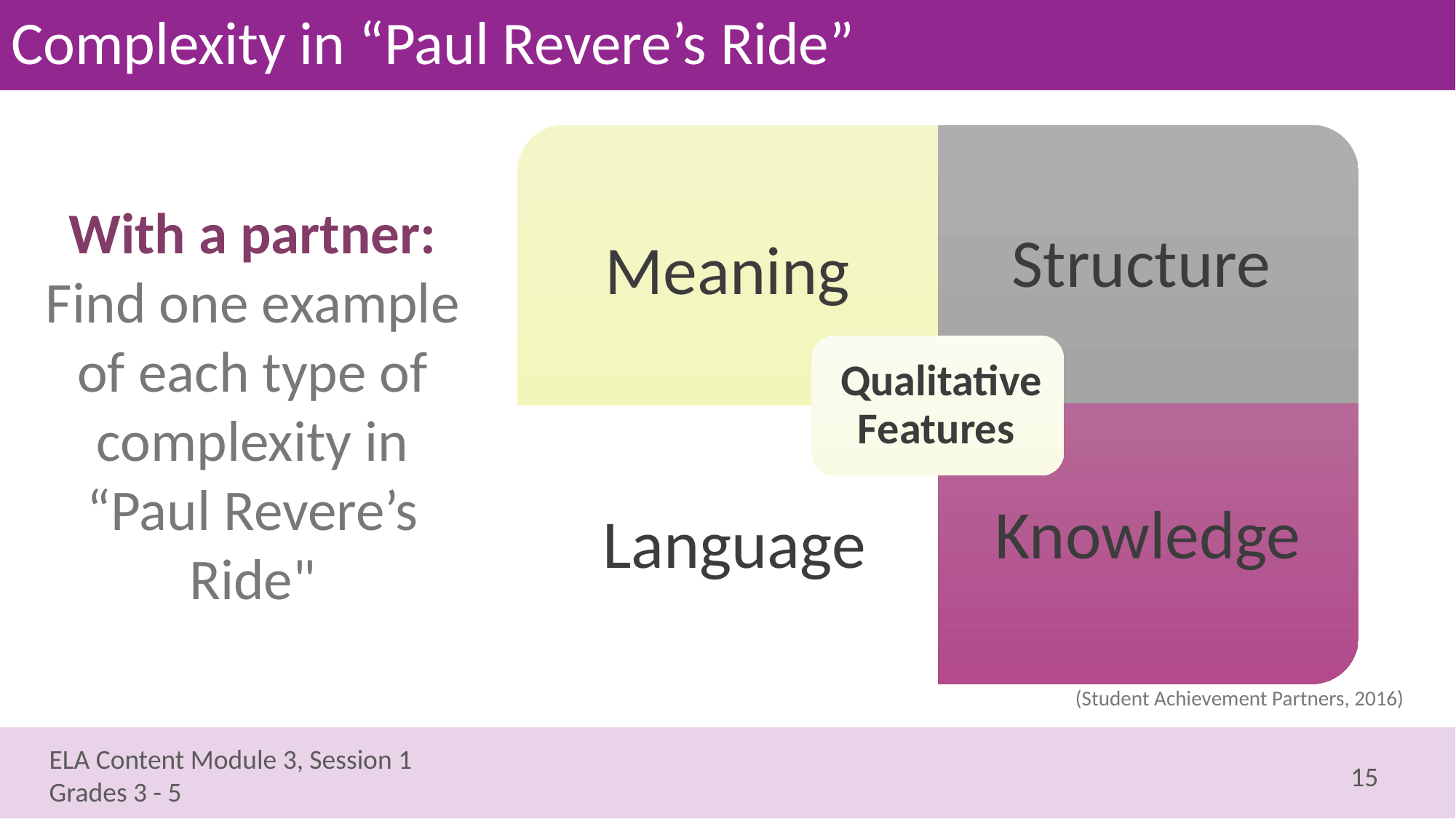

# Complexity in “Paul Revere’s Ride”
Meaning
Structure
Language
Knowledge
Qualitative Features
With a partner:
Find one example of each type of complexity in “Paul Revere’s Ride"
(Student Achievement Partners, 2016)
15